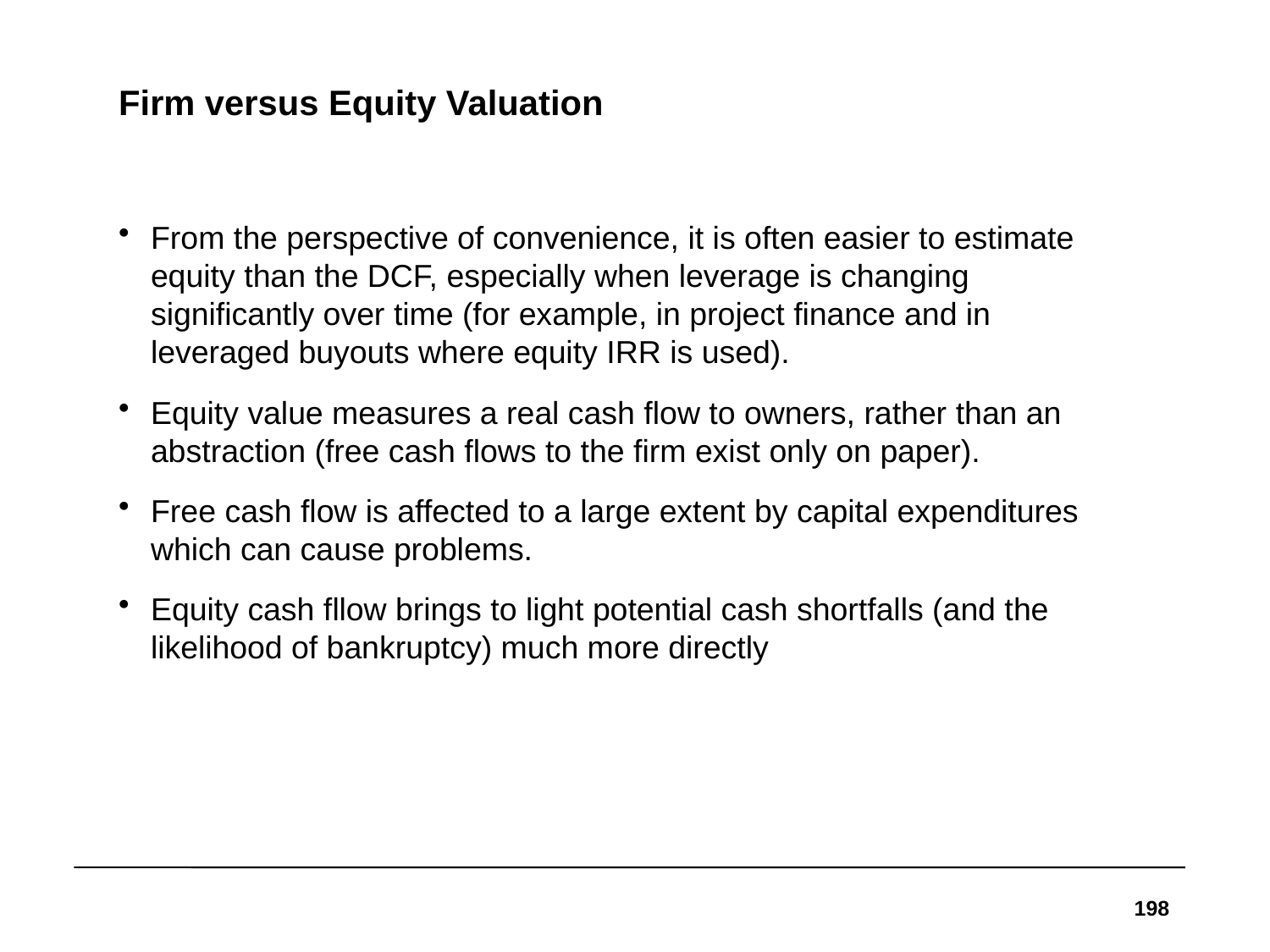

# Firm versus Equity Valuation
From the perspective of convenience, it is often easier to estimate equity than the DCF, especially when leverage is changing significantly over time (for example, in project finance and in leveraged buyouts where equity IRR is used).
Equity value measures a real cash flow to owners, rather than an abstraction (free cash flows to the firm exist only on paper).
Free cash flow is affected to a large extent by capital expenditures which can cause problems.
Equity cash fllow brings to light potential cash shortfalls (and the likelihood of bankruptcy) much more directly